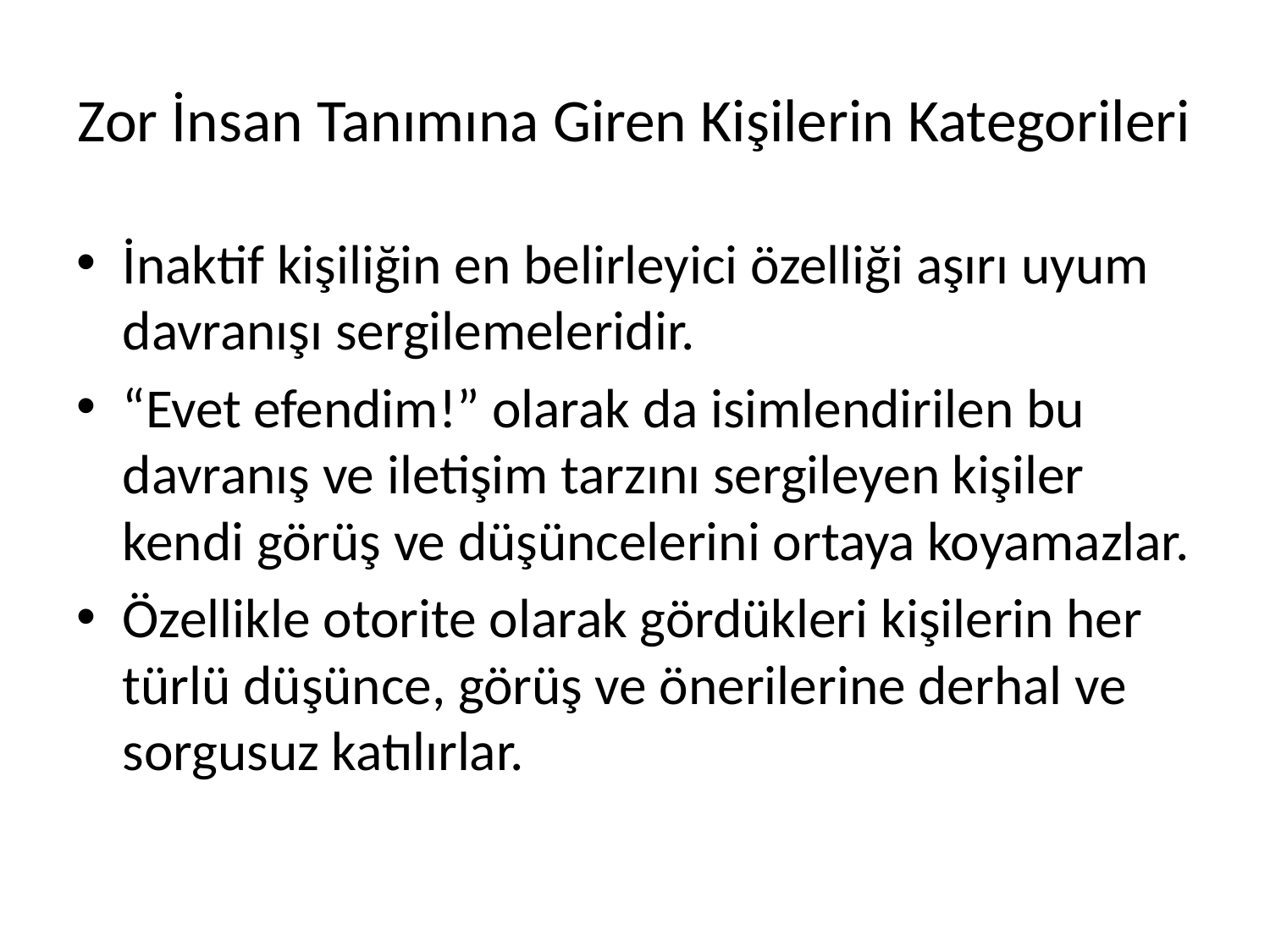

# Zor İnsan Tanımına Giren Kişilerin Kategorileri
İnaktif kişiliğin en belirleyici özelliği aşırı uyum davranışı sergilemeleridir.
“Evet efendim!” olarak da isimlendirilen bu davranış ve iletişim tarzını sergileyen kişiler kendi görüş ve düşüncelerini ortaya koyamazlar.
Özellikle otorite olarak gördükleri kişilerin her türlü düşünce, görüş ve önerilerine derhal ve sorgusuz katılırlar.